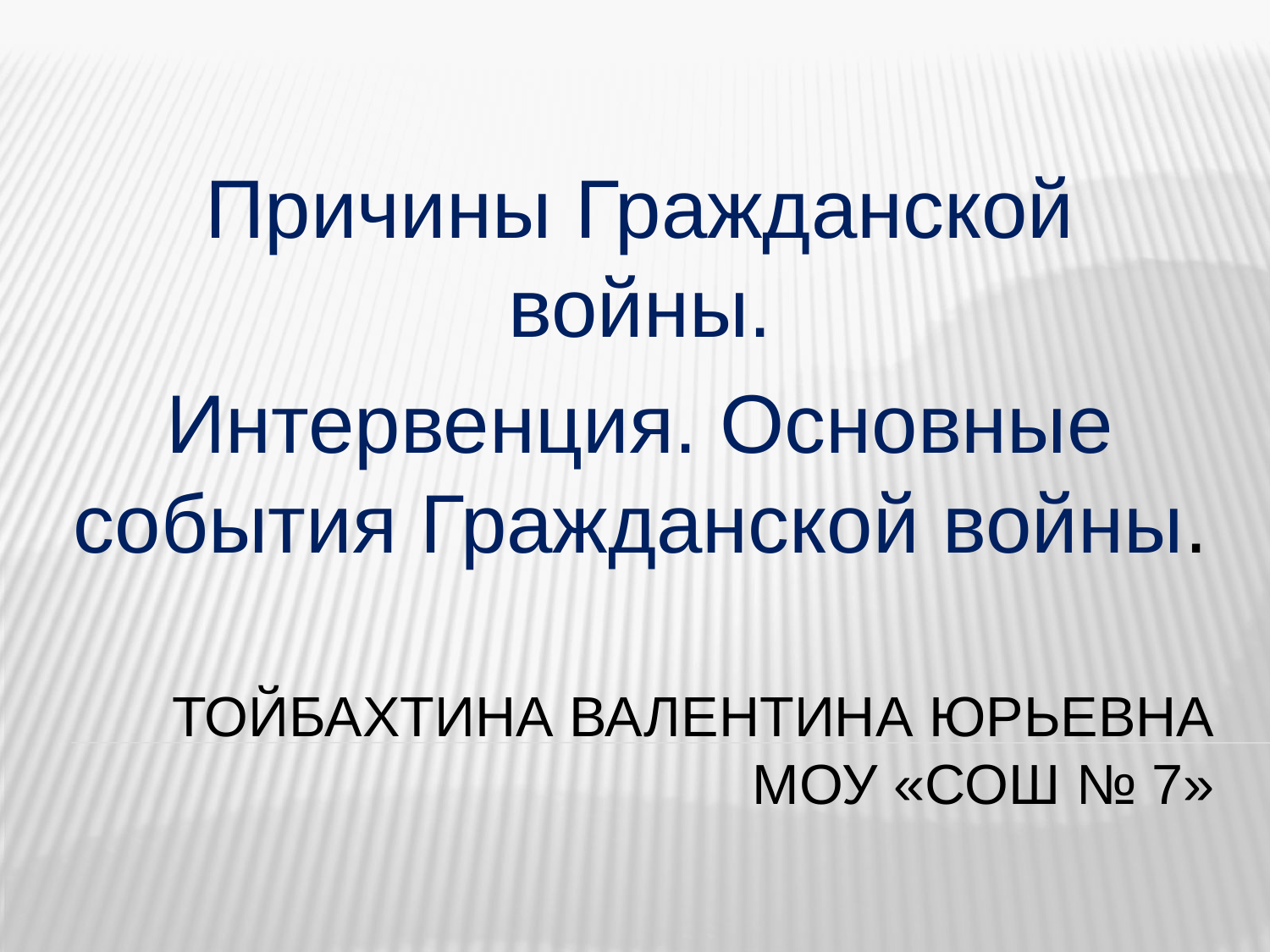

Причины Гражданской войны.
Интервенция. Основные события Гражданской войны.

# Тойбахтина Валентина Юрьевна моу «СОШ № 7»